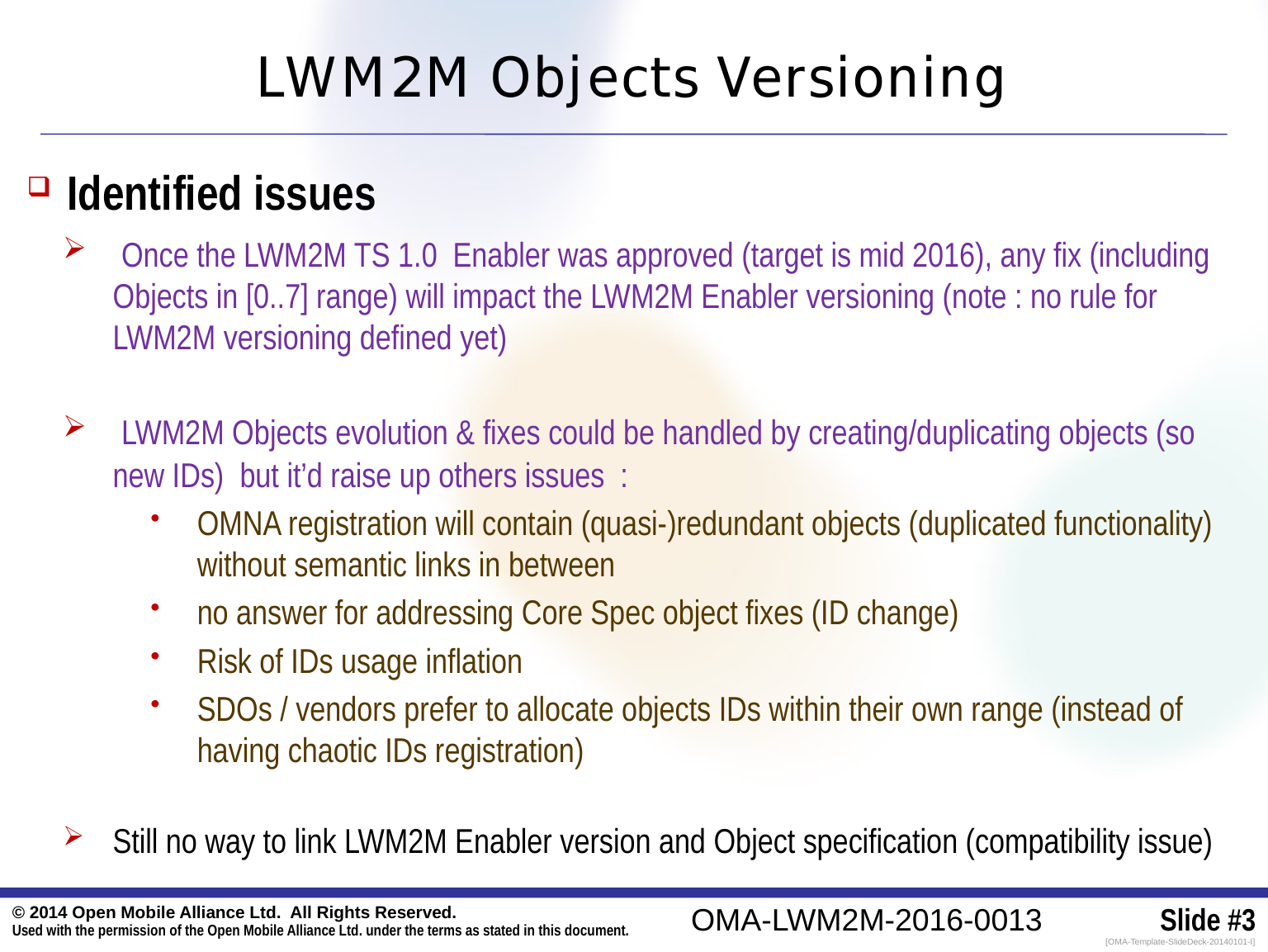

# LWM2M Objects Versioning
  Identified issues
 Once the LWM2M TS 1.0  Enabler was approved (target is mid 2016), any fix (including Objects in [0..7] range) will impact the LWM2M Enabler versioning (note : no rule for LWM2M versioning defined yet)

 LWM2M Objects evolution & fixes could be handled by creating/duplicating objects (so new IDs)  but it’d raise up others issues  :
OMNA registration will contain (quasi-)redundant objects (duplicated functionality) without semantic links in between
no answer for addressing Core Spec object fixes (ID change)
Risk of IDs usage inflation
SDOs / vendors prefer to allocate objects IDs within their own range (instead of having chaotic IDs registration)

Still no way to link LWM2M Enabler version and Object specification (compatibility issue)